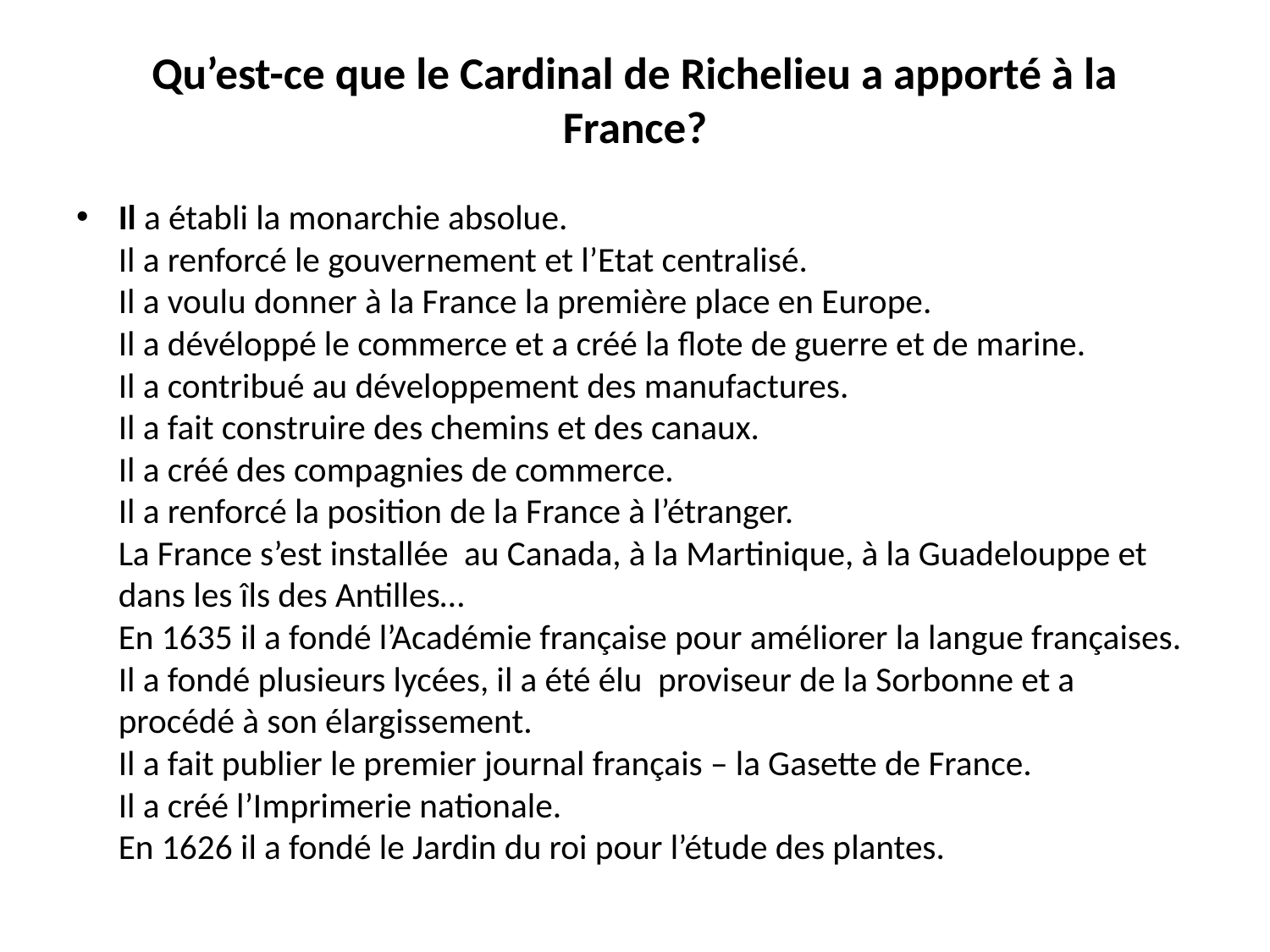

# Qu’est-ce que le Cardinal de Richelieu a apporté à la France?
Il a établi la monarchie absolue.
Il a renforcé le gouvernement et l’Etat centralisé.
Il a voulu donner à la France la première place en Europe.
Il a dévéloppé le commerce et a créé la flote de guerre et de marine.
Il a contribué au développement des manufactures.
Il a fait construire des chemins et des canaux.
Il a créé des compagnies de commerce.
Il a renforcé la position de la France à l’étranger.
La France s’est installée  au Canada, à la Martinique, à la Guadelouppe et dans les îls des Antilles…
En 1635 il a fondé l’Académie française pour améliorer la langue françaises.
Il a fondé plusieurs lycées, il a été élu  proviseur de la Sorbonne et a procédé à son élargissement.
Il a fait publier le premier journal français – la Gasette de France.
Il a créé l’Imprimerie nationale.
En 1626 il a fondé le Jardin du roi pour l’étude des plantes.